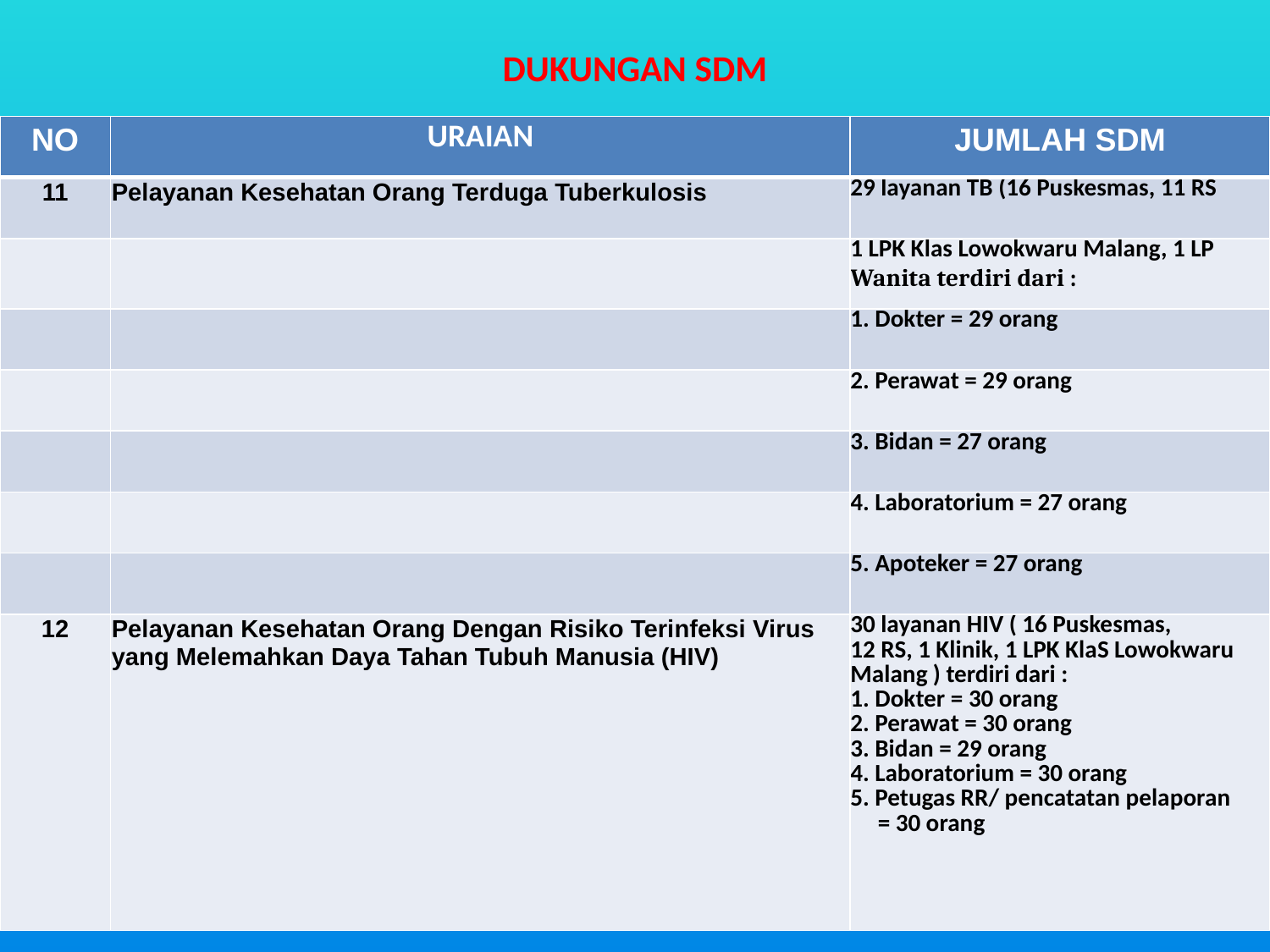

# DUKUNGAN SDM
| NO | URAIAN | JUMLAH SDM |
| --- | --- | --- |
| 11 | Pelayanan Kesehatan Orang Terduga Tuberkulosis | 29 layanan TB (16 Puskesmas, 11 RS |
|  |  | 1 LPK Klas Lowokwaru Malang, 1 LP Wanita terdiri dari : |
|  |  | 1. Dokter = 29 orang |
|  |  | 2. Perawat = 29 orang |
|  |  | 3. Bidan = 27 orang |
|  |  | 4. Laboratorium = 27 orang |
|  |  | 5. Apoteker = 27 orang |
| 12 | Pelayanan Kesehatan Orang Dengan Risiko Terinfeksi Virus yang Melemahkan Daya Tahan Tubuh Manusia (HIV) | 30 layanan HIV ( 16 Puskesmas, 12 RS, 1 Klinik, 1 LPK KlaS Lowokwaru Malang ) terdiri dari : 1. Dokter = 30 orang 2. Perawat = 30 orang 3. Bidan = 29 orang 4. Laboratorium = 30 orang 5. Petugas RR/ pencatatan pelaporan = 30 orang |